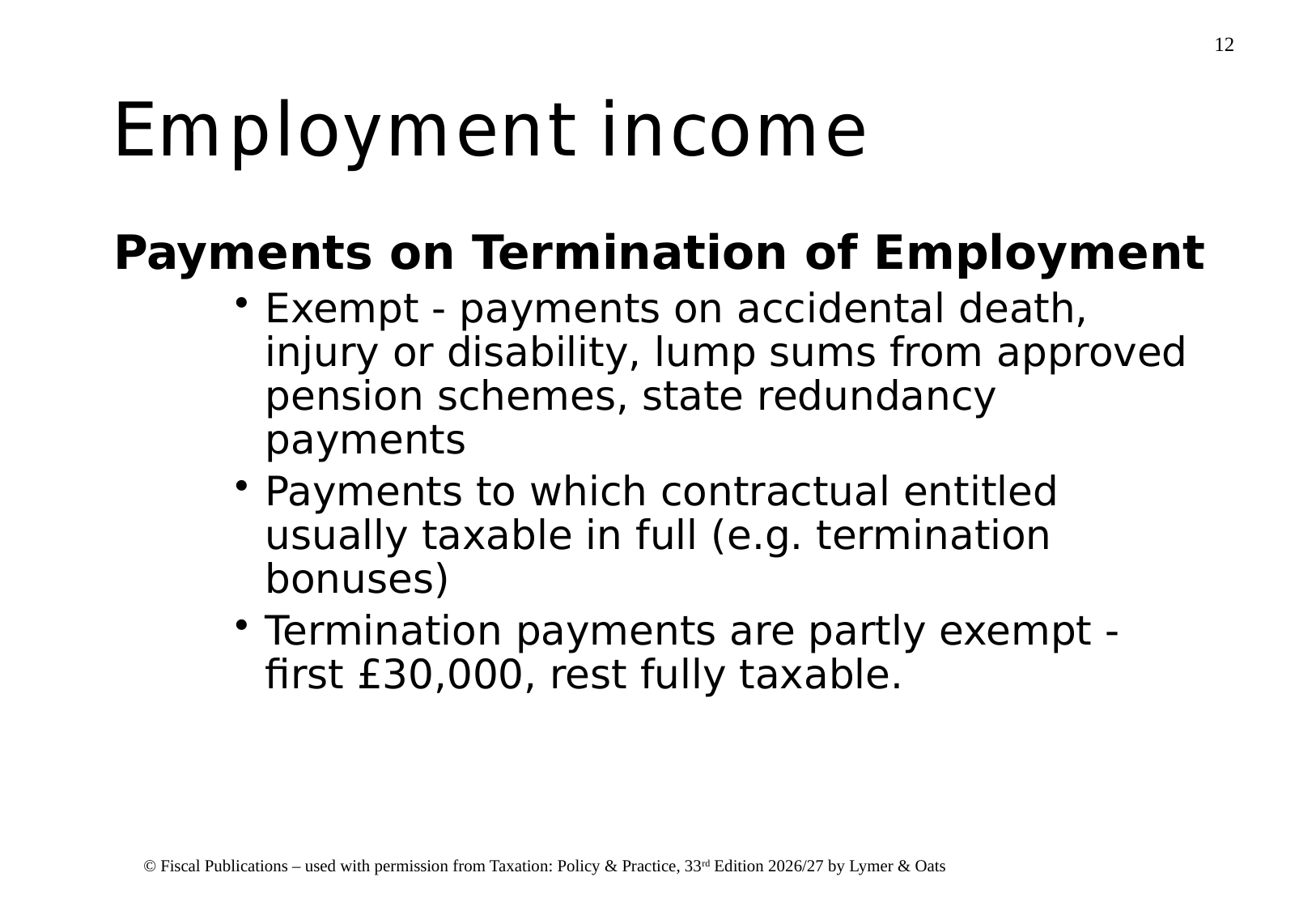

# Employment income
Payments on Termination of Employment
Exempt - payments on accidental death, injury or disability, lump sums from approved pension schemes, state redundancy payments
Payments to which contractual entitled usually taxable in full (e.g. termination bonuses)
Termination payments are partly exempt - first £30,000, rest fully taxable.